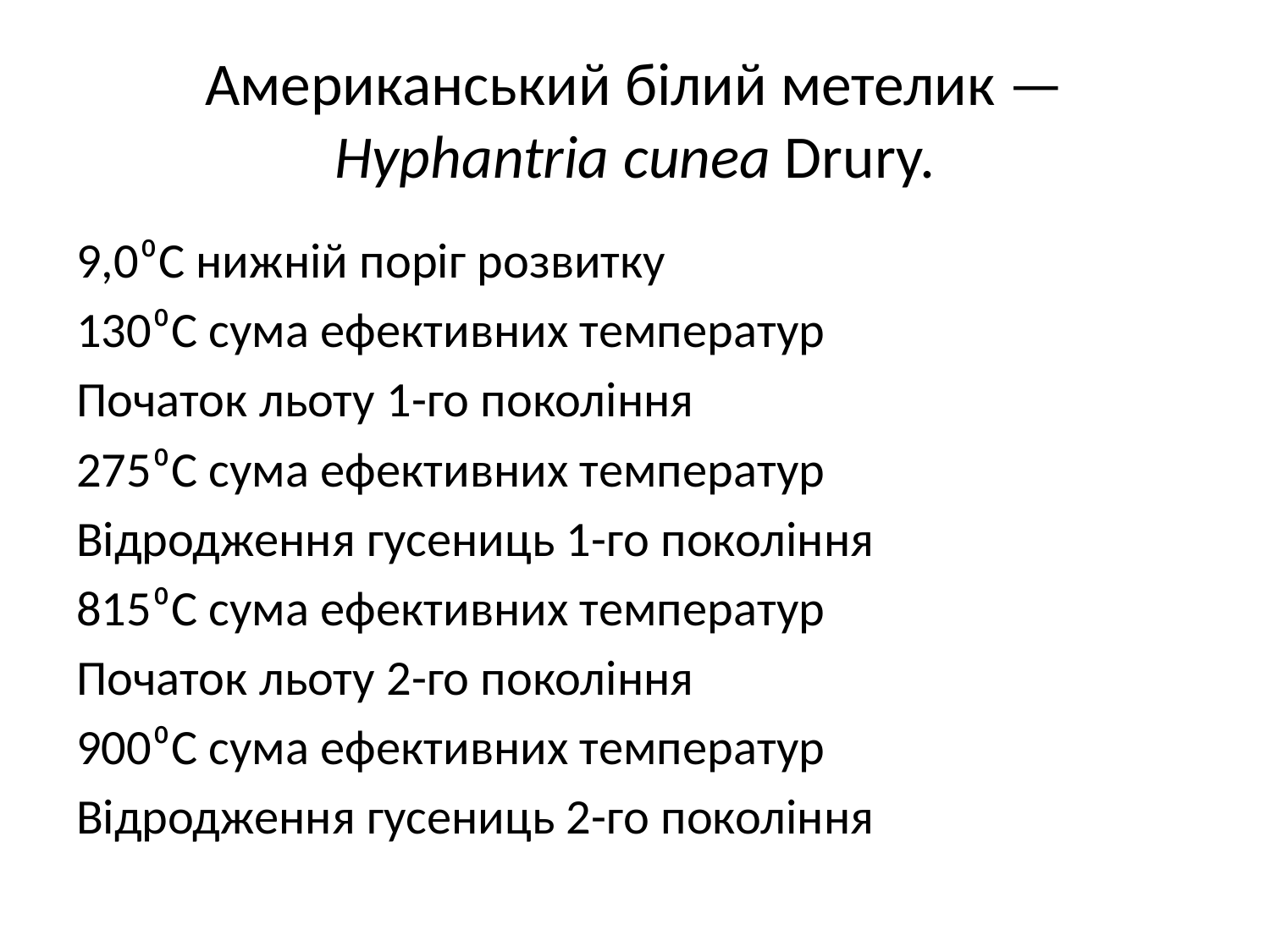

# Американський білий метелик — Hyphantria cunea Drury.
9,0⁰С нижній поріг розвитку
130⁰С сума ефективних температур
Початок льоту 1-го покоління
275⁰С сума ефективних температур
Відродження гусениць 1-го покоління
815⁰С сума ефективних температур
Початок льоту 2-го покоління
900⁰С сума ефективних температур
Відродження гусениць 2-го покоління